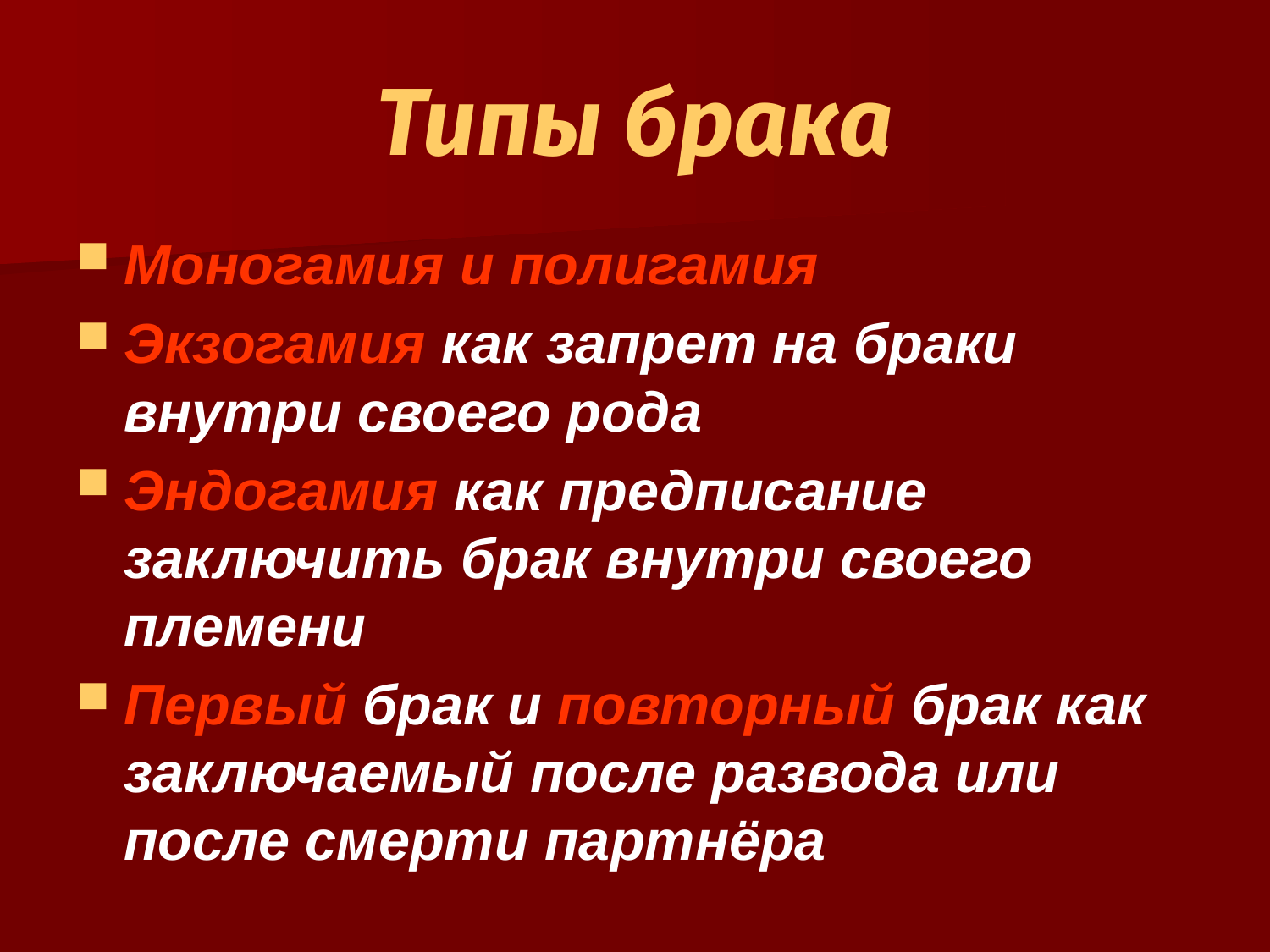

# Типы брака
Моногамия и полигамия
Экзогамия как запрет на браки внутри своего рода
Эндогамия как предписание заключить брак внутри своего племени
Первый брак и повторный брак как заключаемый после развода или после смерти партнёра